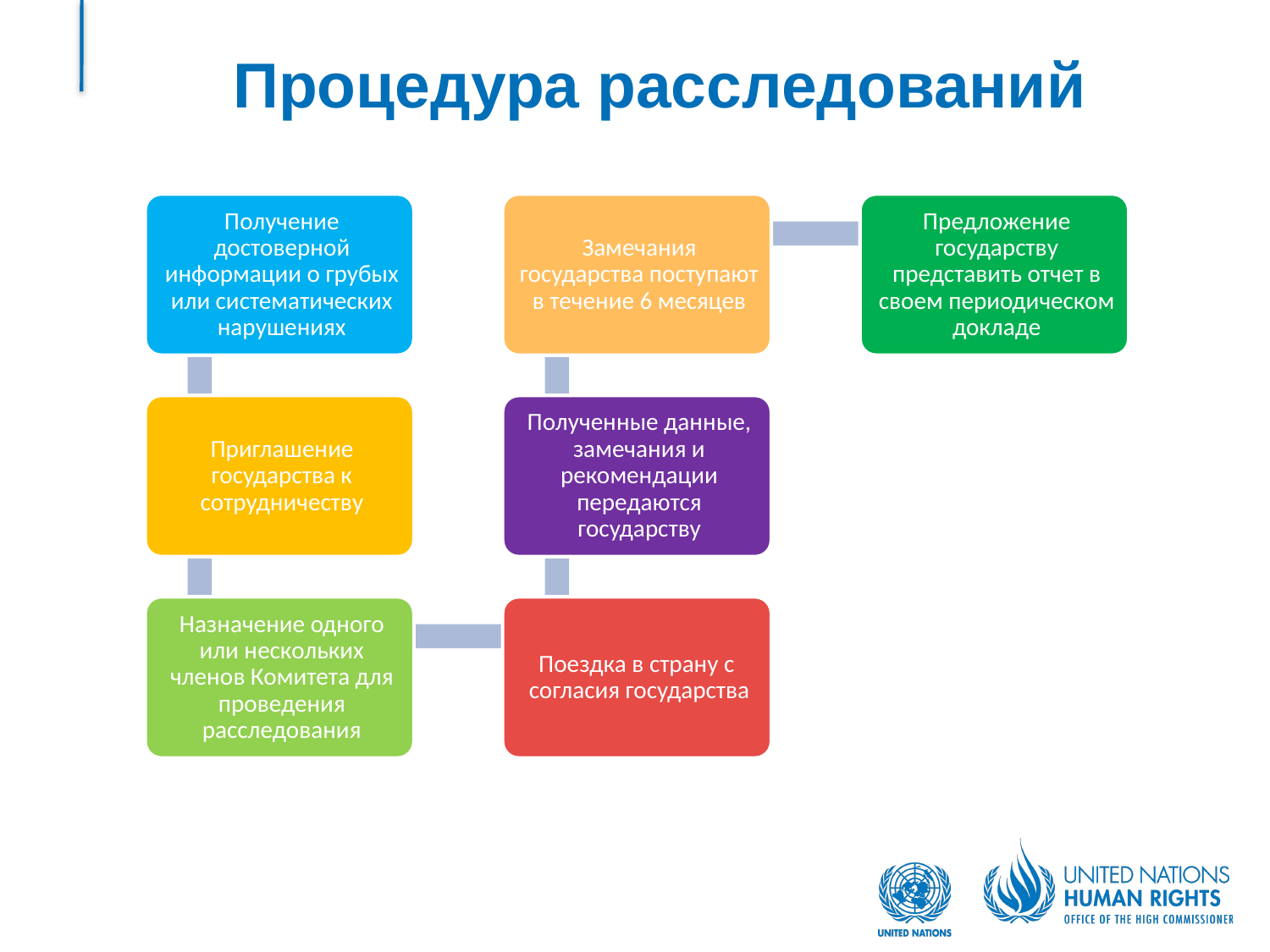

# Процедура расследований

Получение достоверной информации о грубых или систематических нарушениях
Приглашение государства к сотрудничеству
Назначение одного или нескольких членов Комитета для проведения расследования
Поездка в страну с  согласия государства
Полученные данные, замечания и рекомендации передаются государству
Замечания государства поступают в течение 6 месяцев
Предложение государству представить отчет в своем периодическом докладе